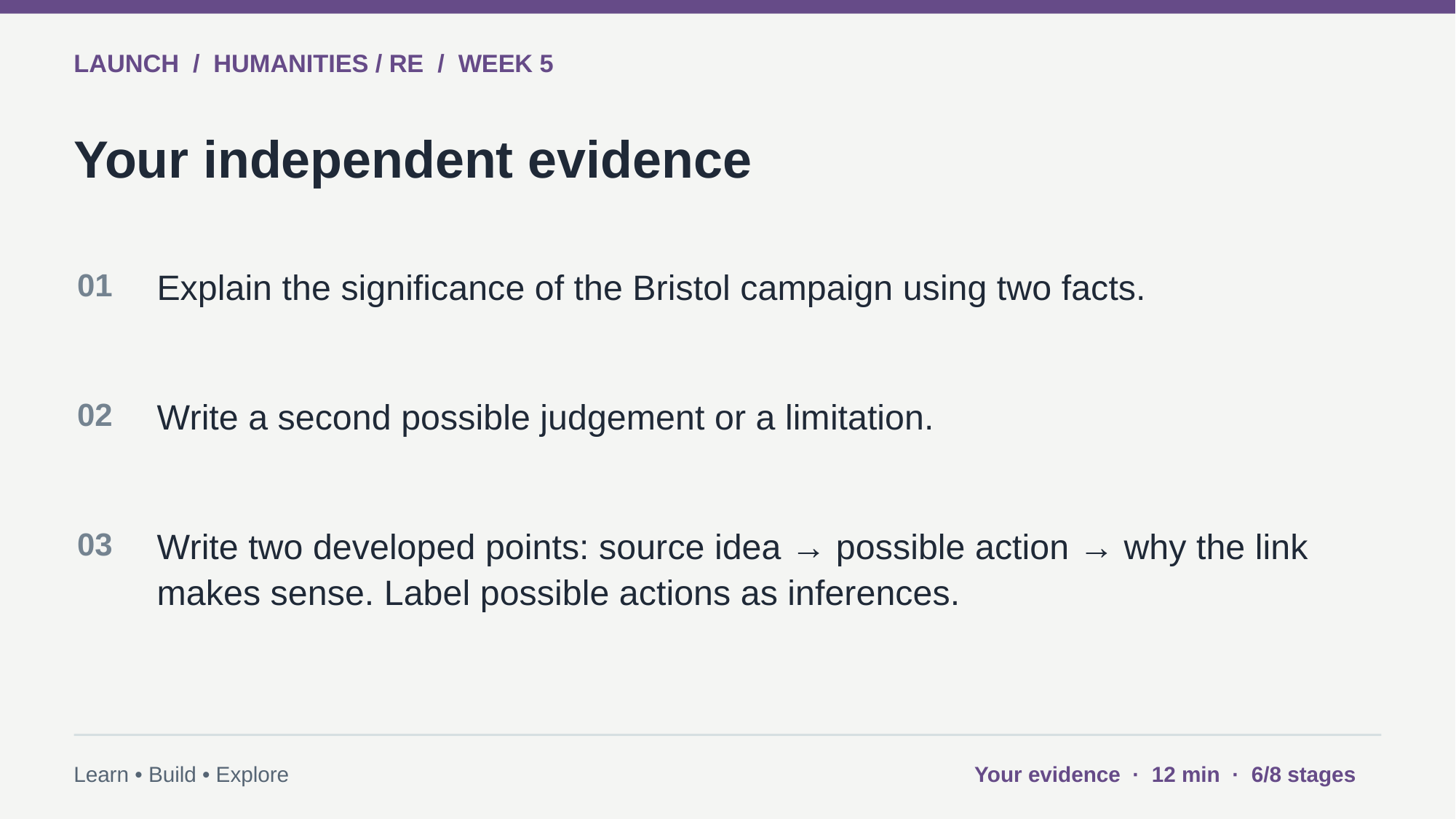

LAUNCH  /  HUMANITIES / RE  /  WEEK 5
Your independent evidence
01
Explain the significance of the Bristol campaign using two facts.
02
Write a second possible judgement or a limitation.
03
Write two developed points: source idea → possible action → why the link makes sense. Label possible actions as inferences.

Learn • Build • Explore
Your evidence  ·  12 min  ·  6/8 stages